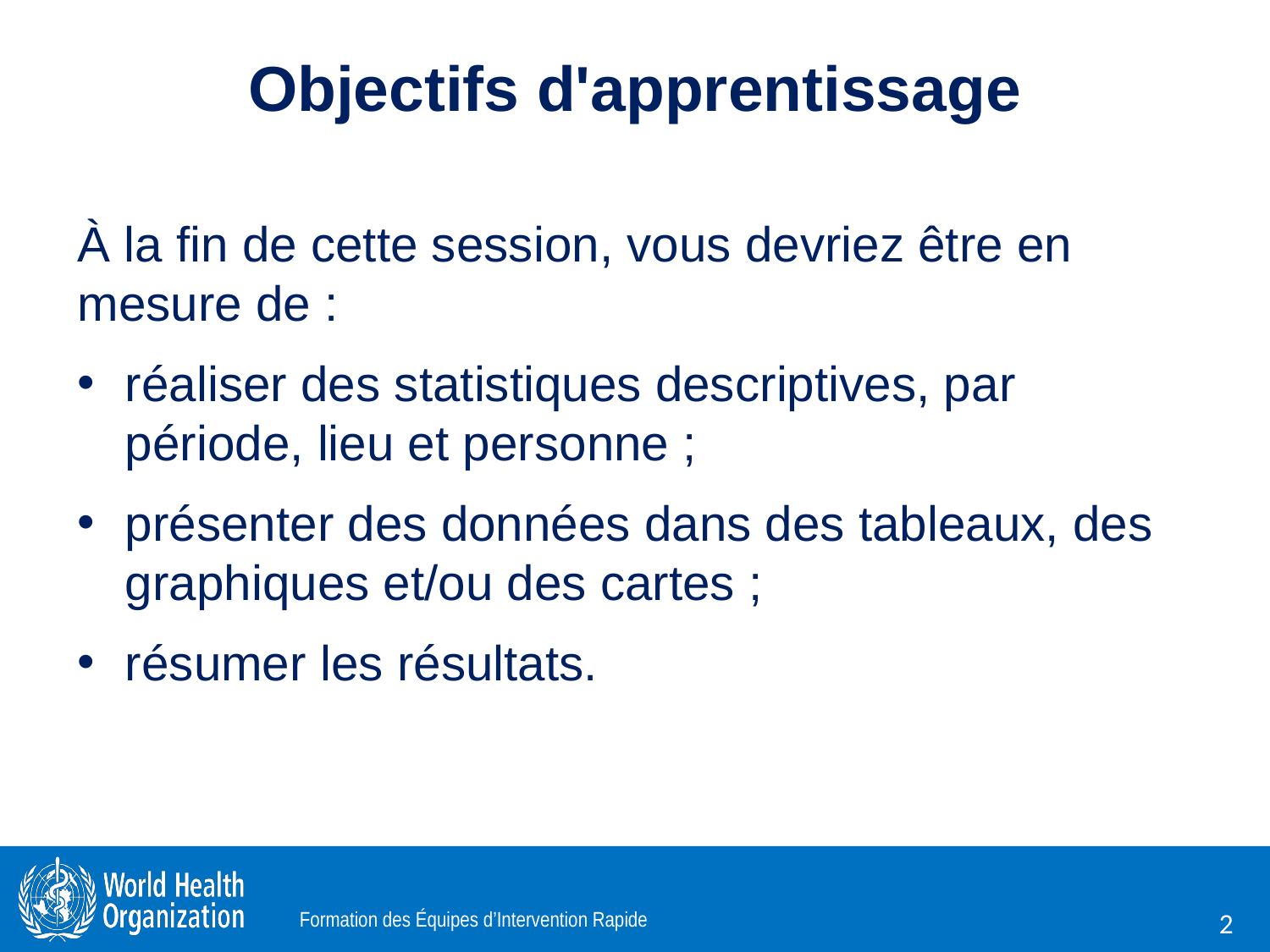

# Objectifs d'apprentissage
À la fin de cette session, vous devriez être en mesure de :
réaliser des statistiques descriptives, par période, lieu et personne ;
présenter des données dans des tableaux, des graphiques et/ou des cartes ;
résumer les résultats.